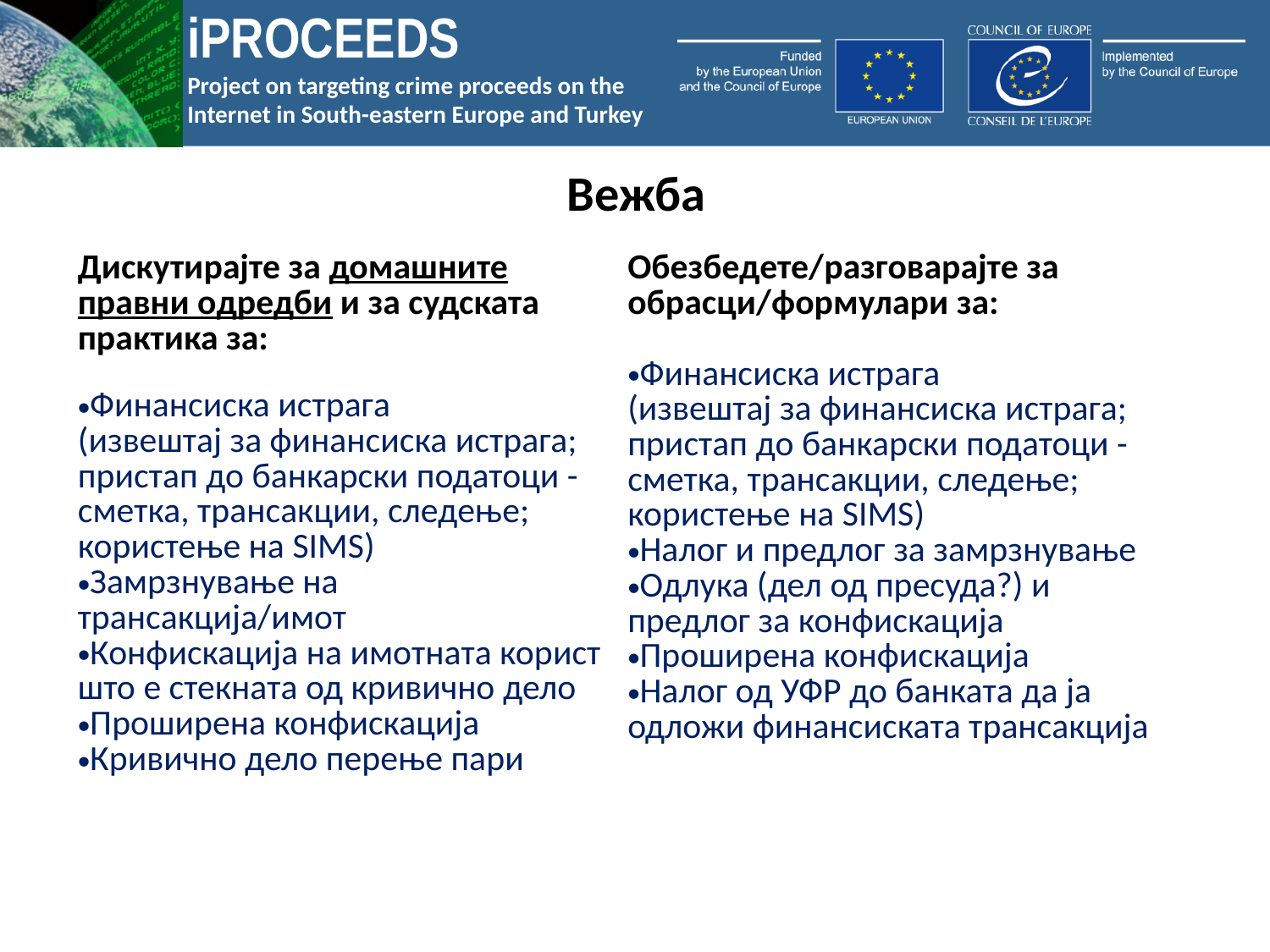

# Вежба
| Дискутирајте за домашните правни одредби и за судската практика за: Финансиска истрага (извештај за финансиска истрага; пристап до банкарски податоци - сметка, трансакции, следење; користење на SIMS) Замрзнување на трансакција/имот Конфискација на имотната корист што е стекната од кривично дело Проширена конфискација Кривично дело перење пари | Обезбедете/разговарајте за обрасци/формулари за: Финансиска истрага (извештај за финансиска истрага; пристап до банкарски податоци - сметка, трансакции, следење; користење на SIMS) Налог и предлог за замрзнување Одлука (дел од пресуда?) и предлог за конфискација Проширена конфискација Налог од УФР до банката да ја одложи финансиската трансакција |
| --- | --- |